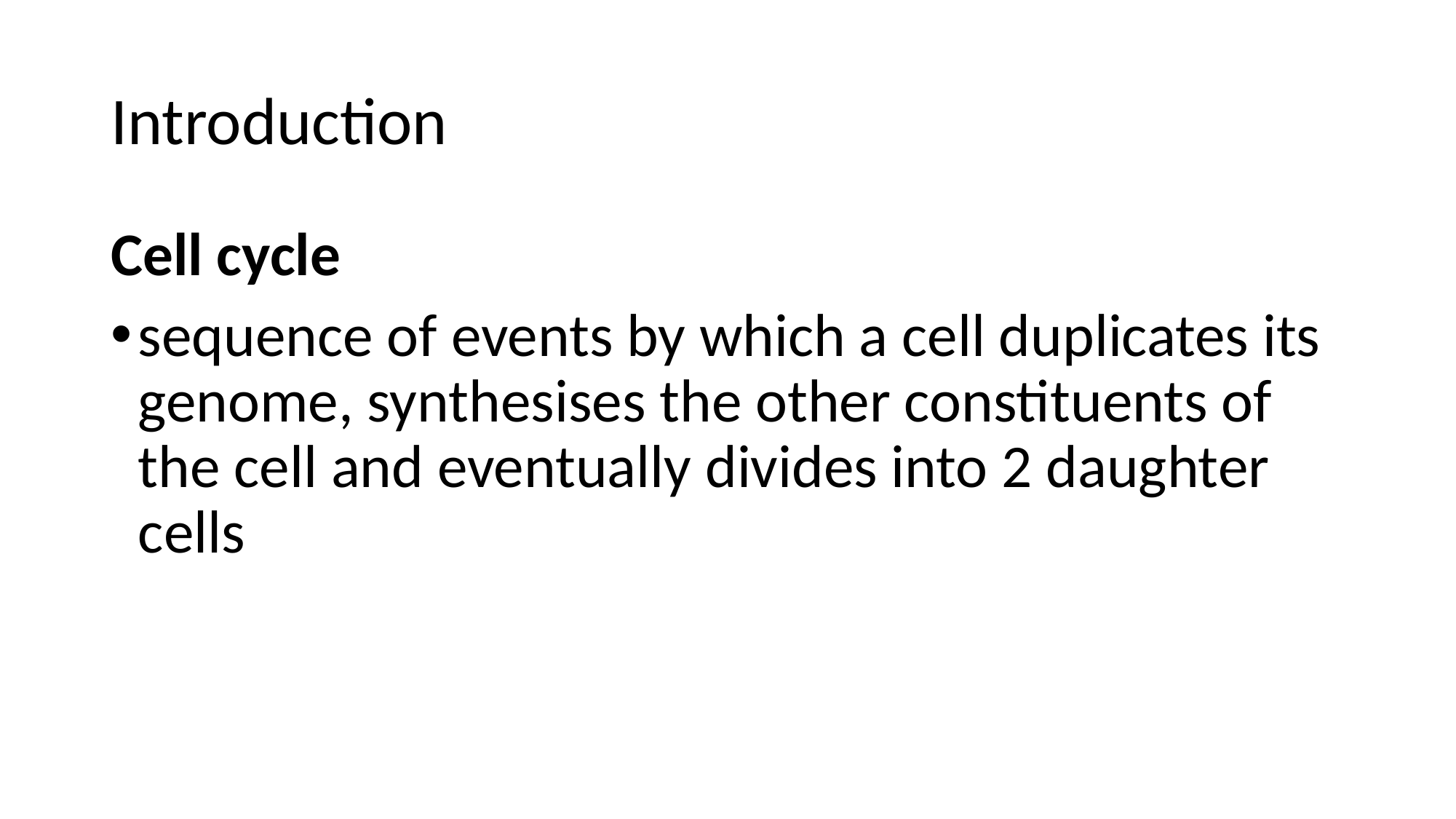

# Introduction
Cell cycle
sequence of events by which a cell duplicates its genome, synthesises the other constituents of the cell and eventually divides into 2 daughter cells